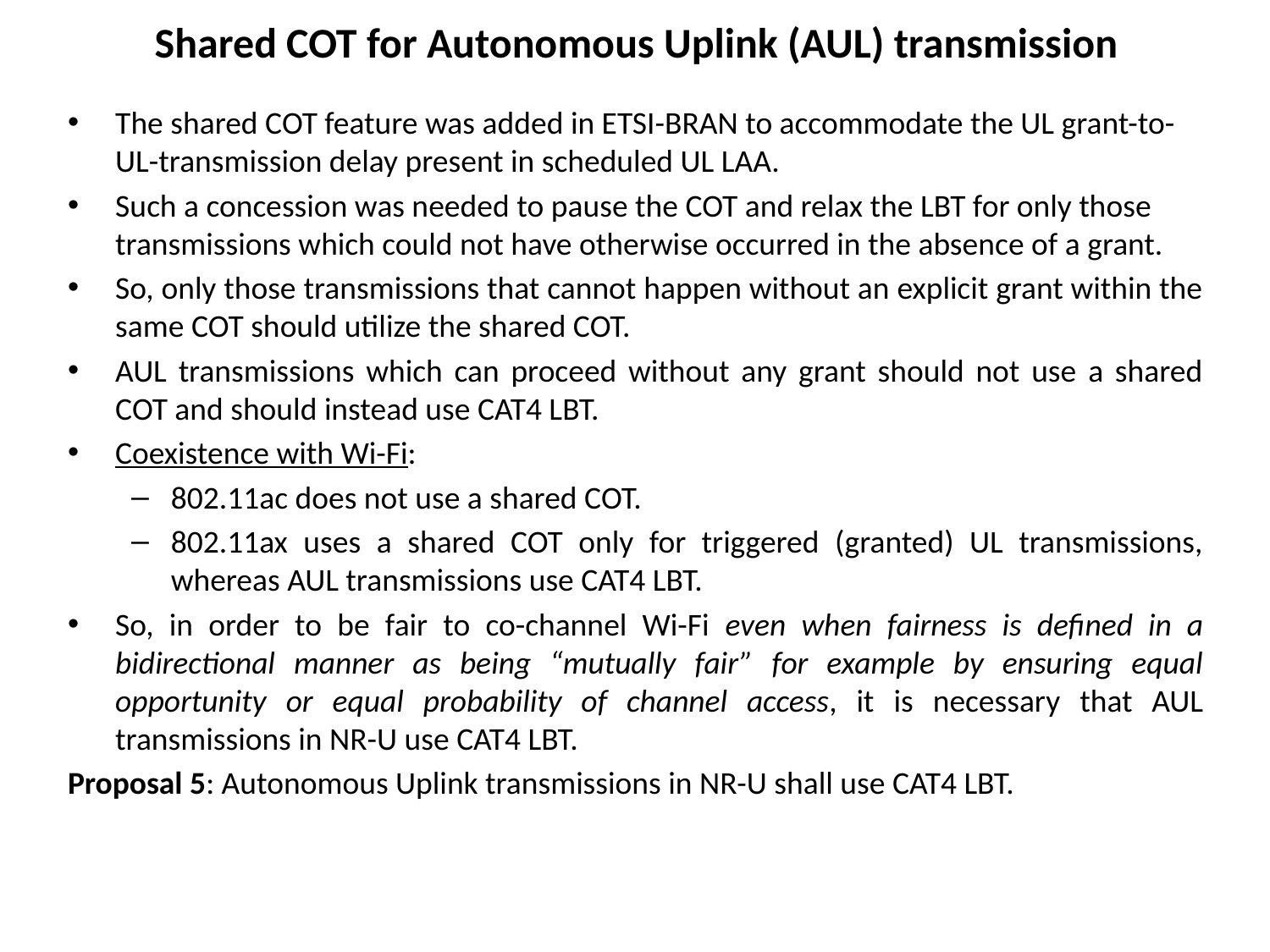

# Shared COT for Autonomous Uplink (AUL) transmission
The shared COT feature was added in ETSI-BRAN to accommodate the UL grant-to-UL-transmission delay present in scheduled UL LAA.
Such a concession was needed to pause the COT and relax the LBT for only those transmissions which could not have otherwise occurred in the absence of a grant.
So, only those transmissions that cannot happen without an explicit grant within the same COT should utilize the shared COT.
AUL transmissions which can proceed without any grant should not use a shared COT and should instead use CAT4 LBT.
Coexistence with Wi-Fi:
802.11ac does not use a shared COT.
802.11ax uses a shared COT only for triggered (granted) UL transmissions, whereas AUL transmissions use CAT4 LBT.
So, in order to be fair to co-channel Wi-Fi even when fairness is defined in a bidirectional manner as being “mutually fair” for example by ensuring equal opportunity or equal probability of channel access, it is necessary that AUL transmissions in NR-U use CAT4 LBT.
Proposal 5: Autonomous Uplink transmissions in NR-U shall use CAT4 LBT.